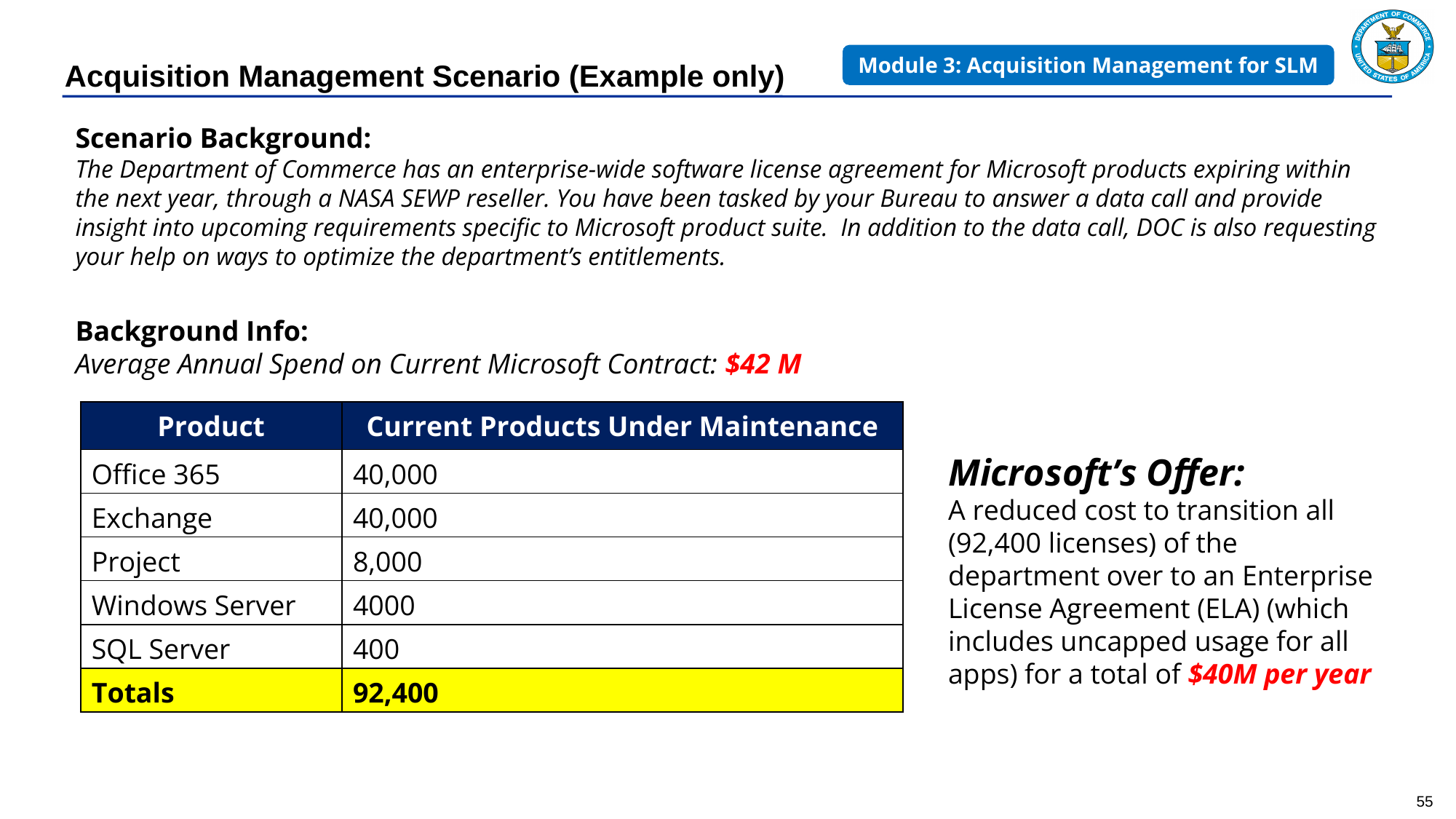

Module 3: Acquisition Management for SLM
# Acquisition Management Scenario (Example only)
Scenario Background:
The Department of Commerce has an enterprise-wide software license agreement for Microsoft products expiring within the next year, through a NASA SEWP reseller. You have been tasked by your Bureau to answer a data call and provide insight into upcoming requirements specific to Microsoft product suite.  In addition to the data call, DOC is also requesting your help on ways to optimize the department’s entitlements.
Background Info:
Average Annual Spend on Current Microsoft Contract: $42 M
| Product | Current Products Under Maintenance |
| --- | --- |
| Office 365 | 40,000 |
| Exchange | 40,000 |
| Project | 8,000 |
| Windows Server | 4000 |
| SQL Server | 400 |
| Totals | 92,400 |
Microsoft’s Offer:
A reduced cost to transition all (92,400 licenses) of the department over to an Enterprise License Agreement (ELA) (which includes uncapped usage for all apps) for a total of $40M per year